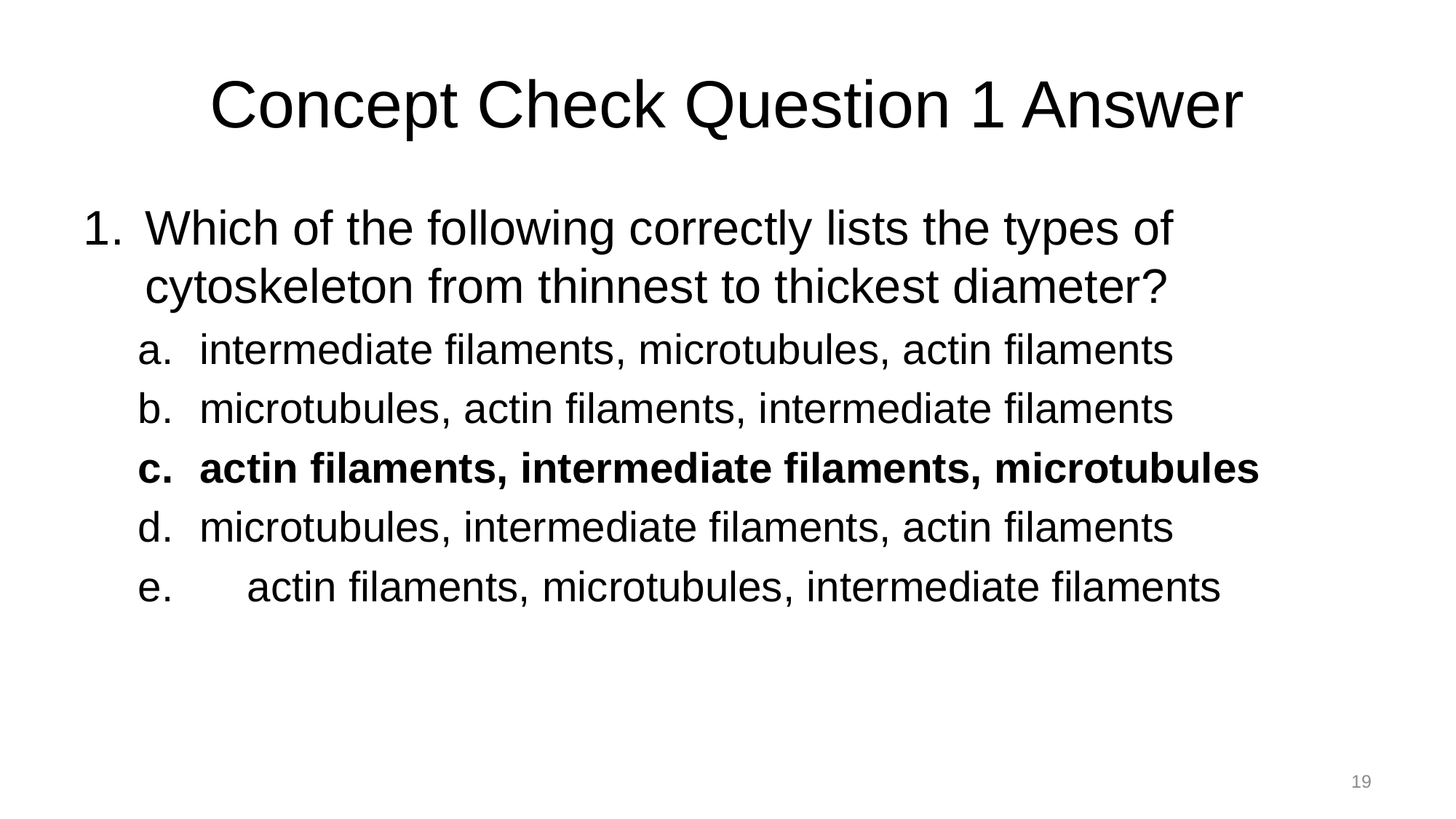

# Concept Check Question 1 Answer
Which of the following correctly lists the types of cytoskeleton from thinnest to thickest diameter?
intermediate filaments, microtubules, actin filaments
microtubules, actin filaments, intermediate filaments
actin filaments, intermediate filaments, microtubules
microtubules, intermediate filaments, actin filaments
e.	actin filaments, microtubules, intermediate filaments

19